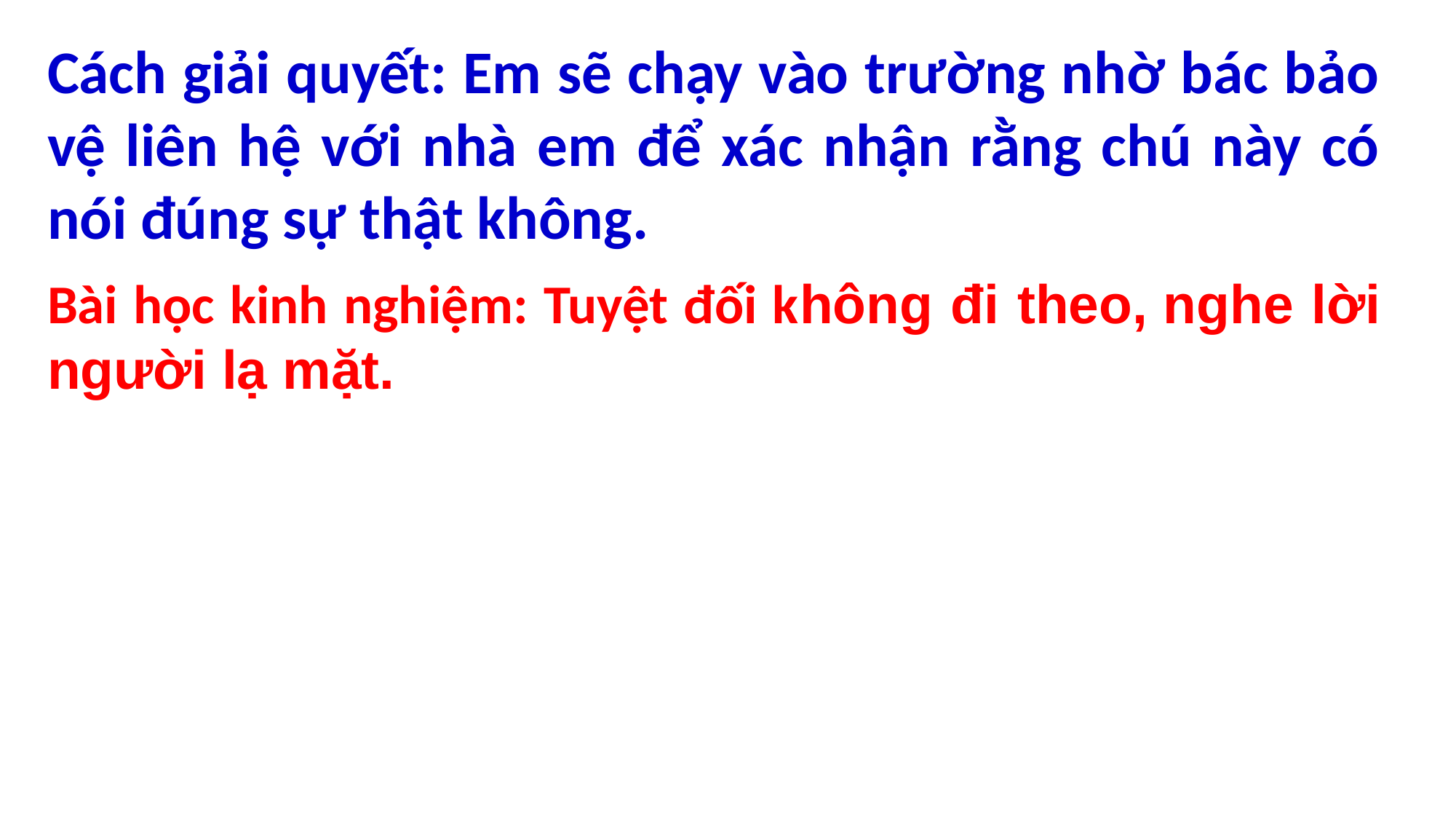

Cách giải quyết: Em sẽ chạy vào trường nhờ bác bảo vệ liên hệ với nhà em để xác nhận rằng chú này có nói đúng sự thật không.
Bài học kinh nghiệm: Tuyệt đối không đi theo, nghe lời người lạ mặt.